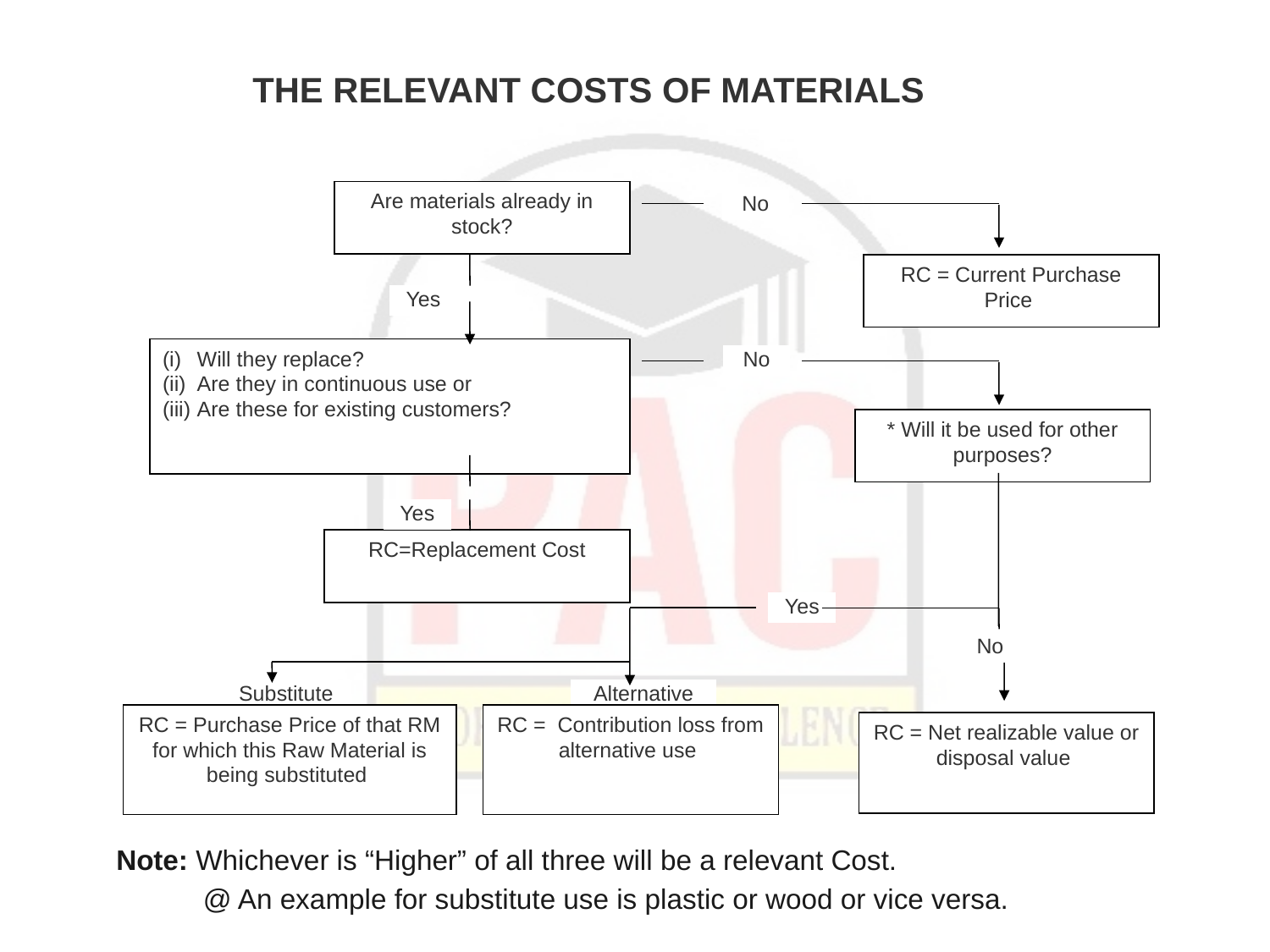

# THE RELEVANT COSTS OF MATERIALS
Are materials already in stock?
No
RC = Current Purchase Price
Yes
(i)	Will they replace?
(ii)	Are they in continuous use or
(iii)	Are these for existing customers?
No
* Will it be used for other purposes?
Yes
RC=Replacement Cost
Yes
No
Substitute
Alternative
RC = Purchase Price of that RM for which this Raw Material is being substituted
RC =  Contribution loss from alternative use
RC = Net realizable value or disposal value
Note: Whichever is “Higher” of all three will be a relevant Cost.
     @ An example for substitute use is plastic or wood or vice versa.